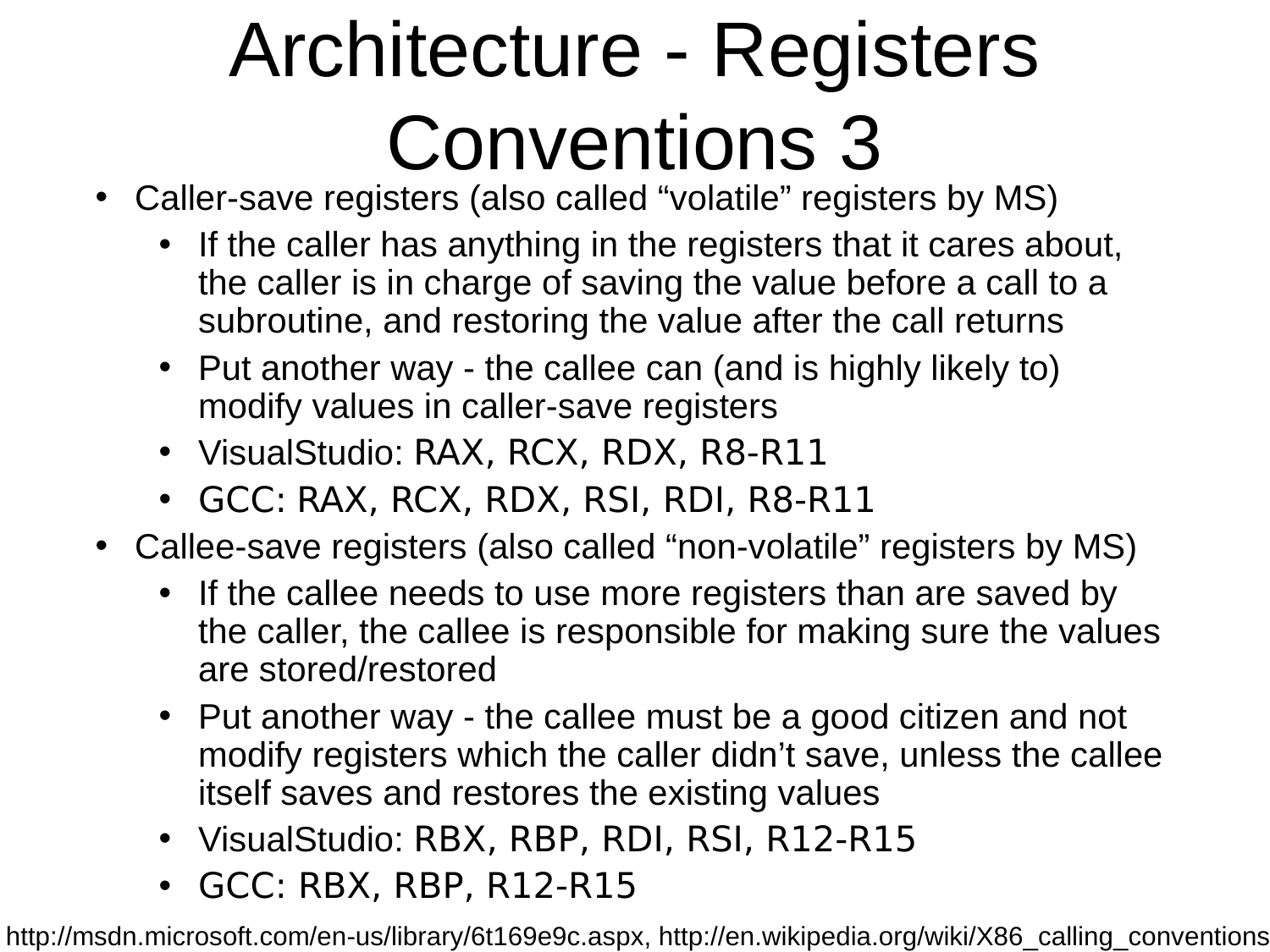

Architecture - Registers Conventions 3
Caller-save registers (also called “volatile” registers by MS)
If the caller has anything in the registers that it cares about, the caller is in charge of saving the value before a call to a subroutine, and restoring the value after the call returns
Put another way - the callee can (and is highly likely to) modify values in caller-save registers
VisualStudio: RAX, RCX, RDX, R8-R11
GCC: RAX, RCX, RDX, RSI, RDI, R8-R11
Callee-save registers (also called “non-volatile” registers by MS)
If the callee needs to use more registers than are saved by the caller, the callee is responsible for making sure the values are stored/restored
Put another way - the callee must be a good citizen and not modify registers which the caller didn’t save, unless the callee itself saves and restores the existing values
VisualStudio: RBX, RBP, RDI, RSI, R12-R15
GCC: RBX, RBP, R12-R15
http://msdn.microsoft.com/en-us/library/6t169e9c.aspx, http://en.wikipedia.org/wiki/X86_calling_conventions